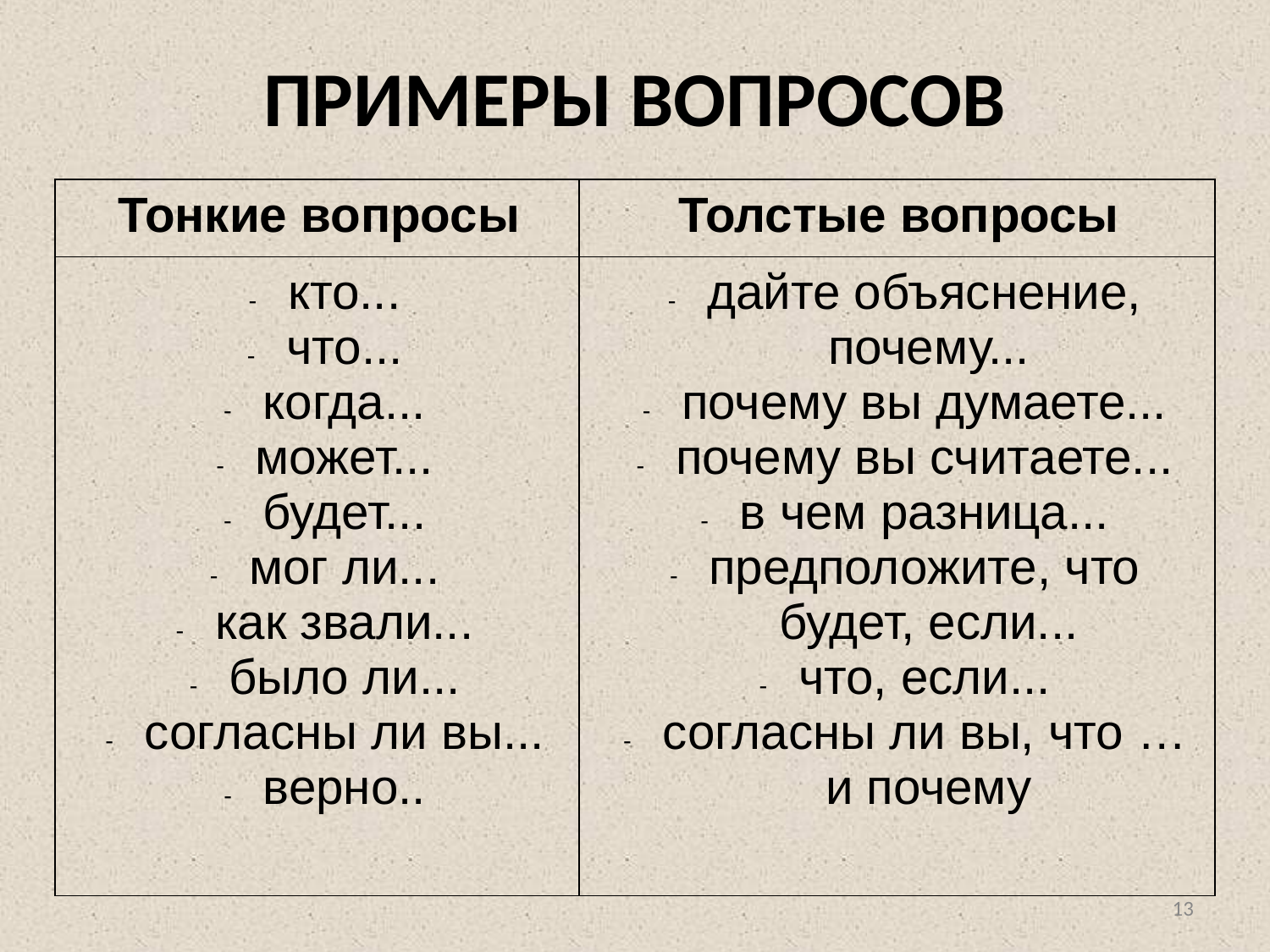

# ПРИМЕРЫ ВОПРОСОВ
| Тонкие вопросы | Толстые вопросы |
| --- | --- |
| -       кто... -       что... -       когда... -       может... -       будет... -       мог ли... -       как звали... -       было ли... -       согласны ли вы... -       верно.. | -       дайте объяснение, почему... -       почему вы думаете... -       почему вы считаете... -       в чем разница... -       предположите, что будет, если... -       что, если... -       согласны ли вы, что … и почему |
13